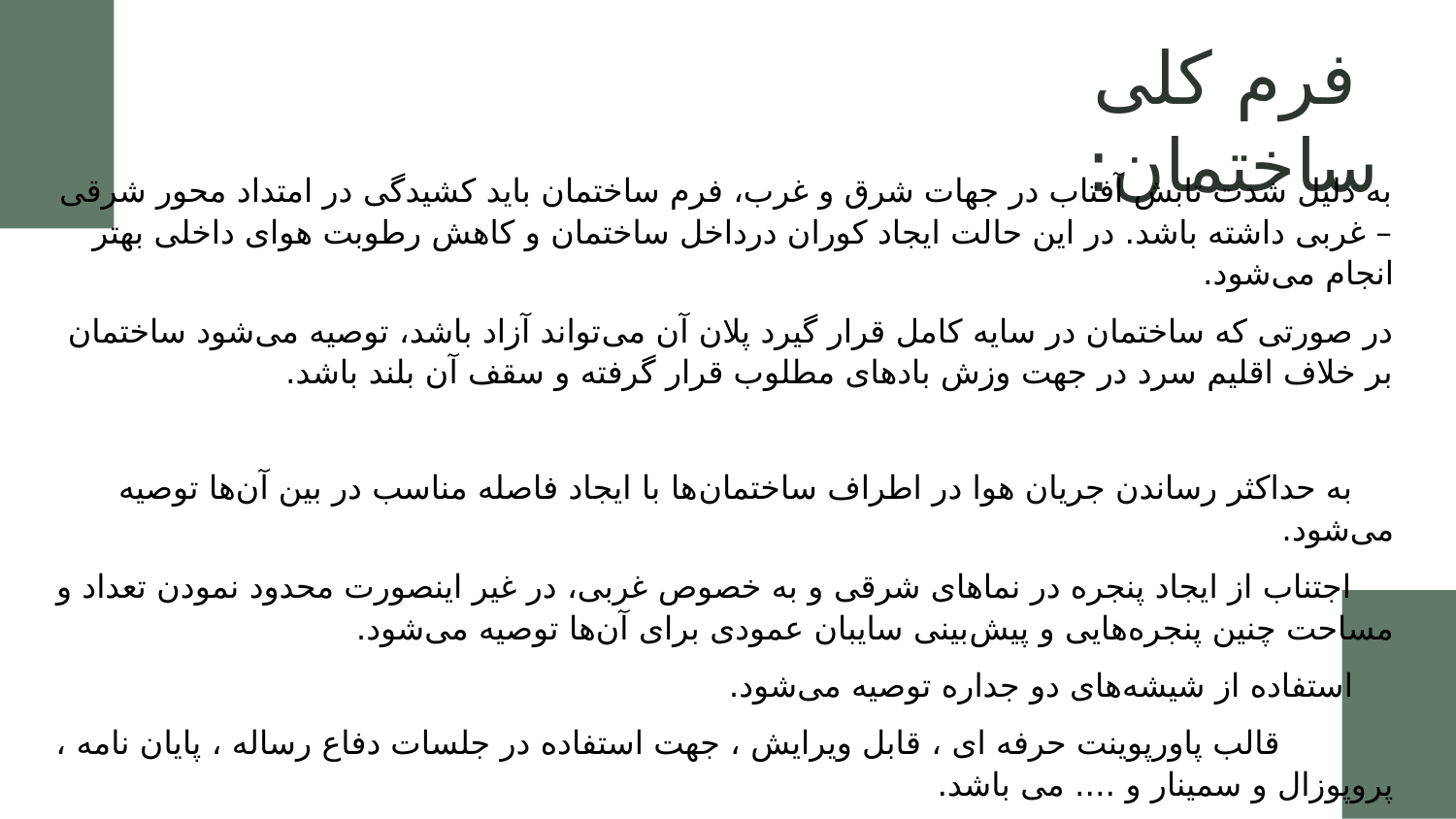

# فرم کلی ساختمان:

به دلیل شدت تابش آفتاب در جهات شرق و غرب، فرم ساختمان باید کشیدگی در امتداد محور شرقی – غربی داشته باشد. در این حالت ایجاد کوران درداخل ساختمان و کاهش رطوبت هوای داخلی بهتر انجام می‌شود.
در صورتی که ساختمان در سایه کامل قرار گیرد پلان آن می‌تواند آزاد باشد، توصیه می‌شود ساختمان بر خلاف اقلیم سرد در جهت وزش بادهای مطلوب قرار گرفته و سقف آن بلند باشد.

    به حداکثر رساندن جریان هوا در اطراف ساختمان‌ها با ایجاد فاصله مناسب در بین آن‌ها توصیه می‌شود.
    اجتناب از ایجاد پنجره در نماهای شرقی و به خصوص غربی، در غیر اینصورت محدود نمودن تعداد و مساحت چنین پنجره‌هایی و پیش‌بینی سایبان عمودی برای آن‌ها توصیه می‌شود.
    استفاده از شیشه‌های دو جداره توصیه می‌شود.
           قالب پاورپوينت حرفه ای ، قابل ویرایش ، جهت استفاده در جلسات دفاع رساله ، پایان نامه ، پروپوزال و سمینار و .... می باشد.